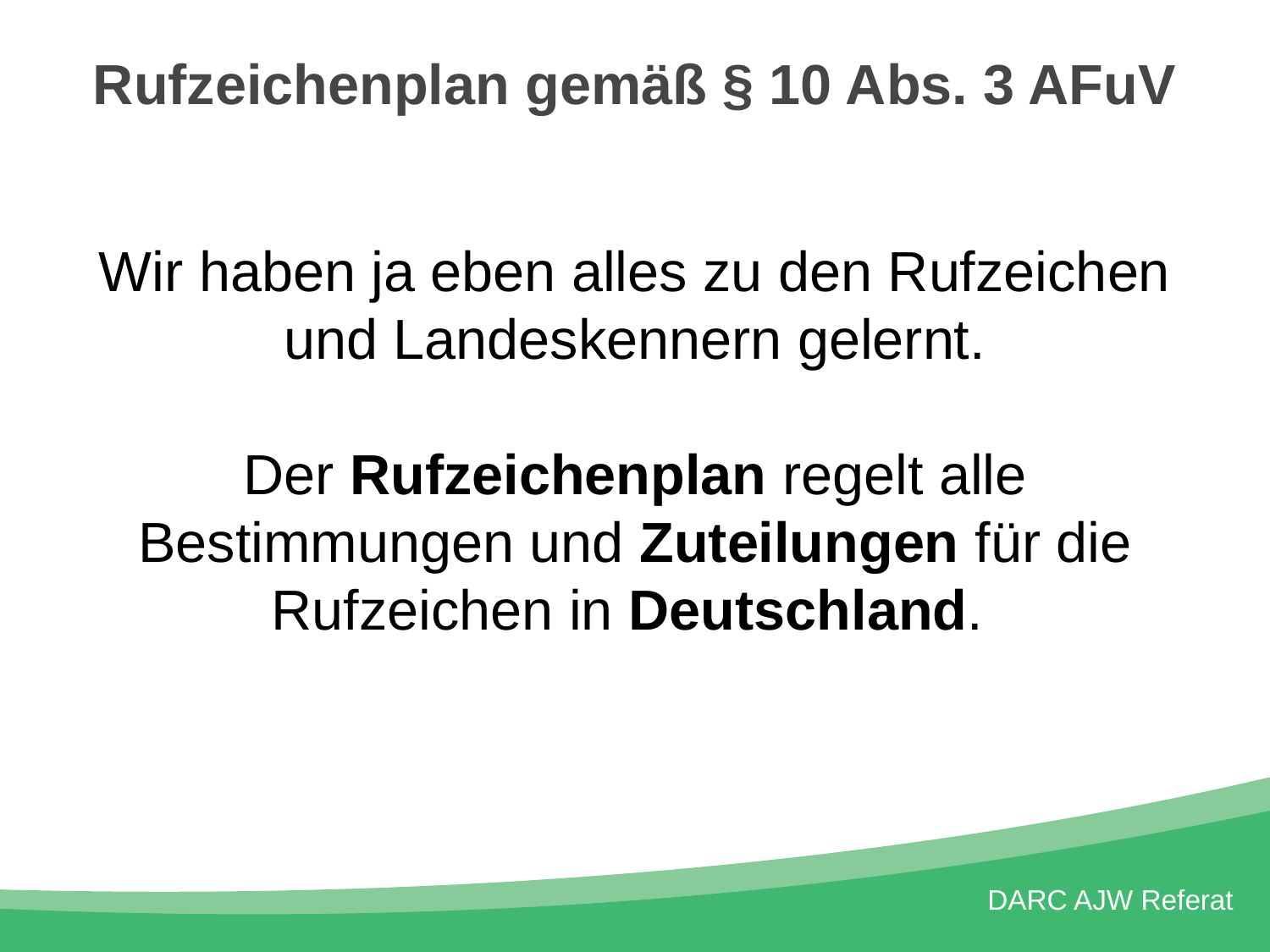

# Rufzeichenplan gemäß § 10 Abs. 3 AFuV

Wir haben ja eben alles zu den Rufzeichen und Landeskennern gelernt.
Der Rufzeichenplan regelt alle Bestimmungen und Zuteilungen für die Rufzeichen in Deutschland.